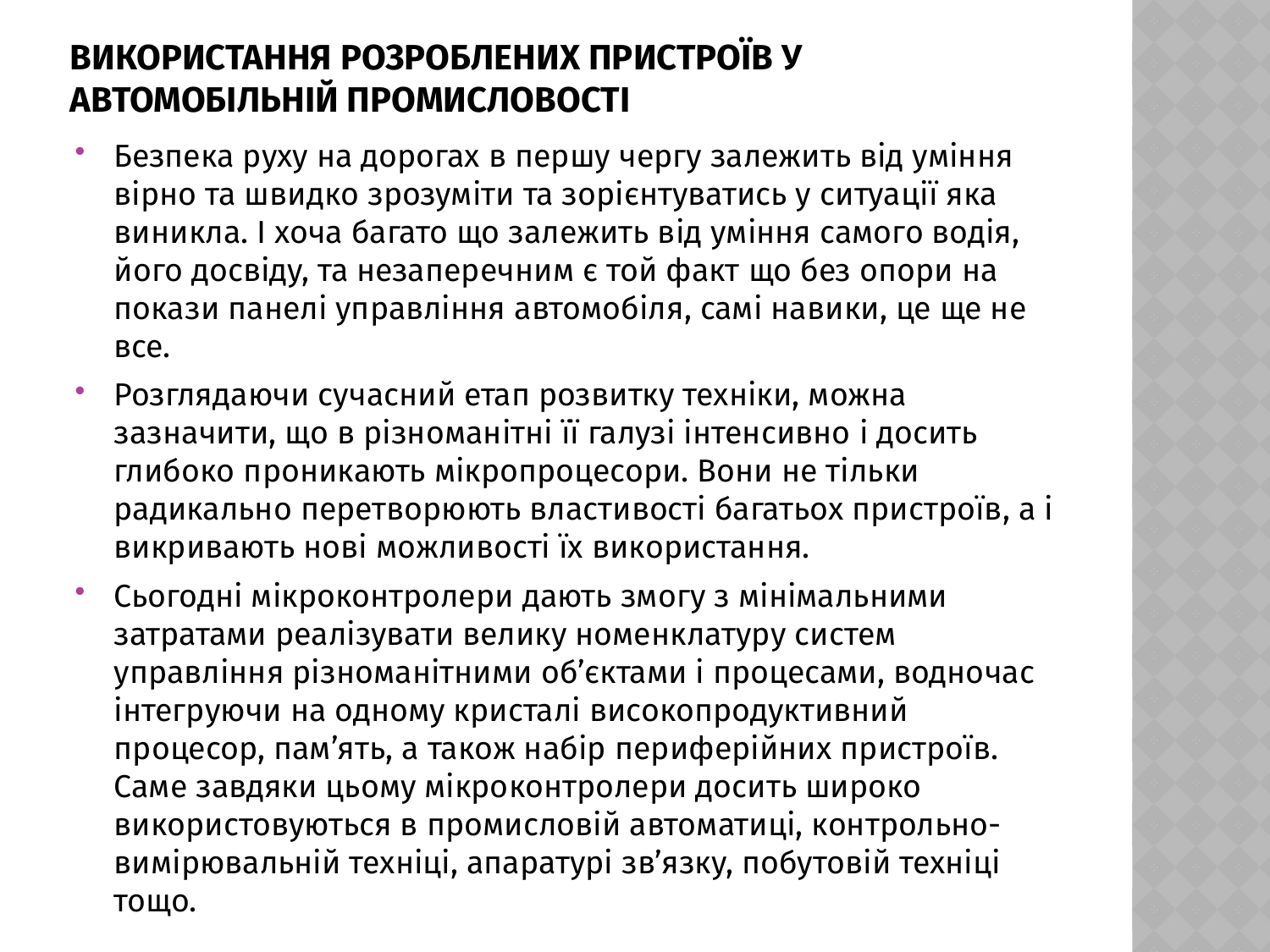

# ВИКОРИСТАННЯ РОЗРОБЛЕНИХ ПРИСТРОЇВ У АВТОМОБІЛЬНІЙ ПРОМИСЛОВОСТІ
Безпека руху на дорогах в першу чергу залежить від уміння вірно та швидко зрозуміти та зорієнтуватись у ситуації яка виникла. І хоча багато що залежить від уміння самого водія, його досвіду, та незаперечним є той факт що без опори на покази панелі управління автомобіля, самі навики, це ще не все.
Розглядаючи сучасний етап розвитку техніки, можна зазначити, що в різноманітні її галузі інтенсивно і досить глибоко проникають мікропроцесори. Вони не тільки радикально перетворюють властивості багатьох пристроїв, а і викривають нові можливості їх використання.
Сьогодні мікроконтролери дають змогу з мінімальними затратами реалізувати велику номенклатуру систем управління різноманітними об’єктами і процесами, водночас інтегруючи на одному кристалі високопродуктивний процесор, пам’ять, а також набір периферійних пристроїв. Саме завдяки цьому мікроконтролери досить широко використовуються в промисловій автоматиці, контрольно-вимірювальній техніці, апаратурі зв’язку, побутовій техніці тощо.